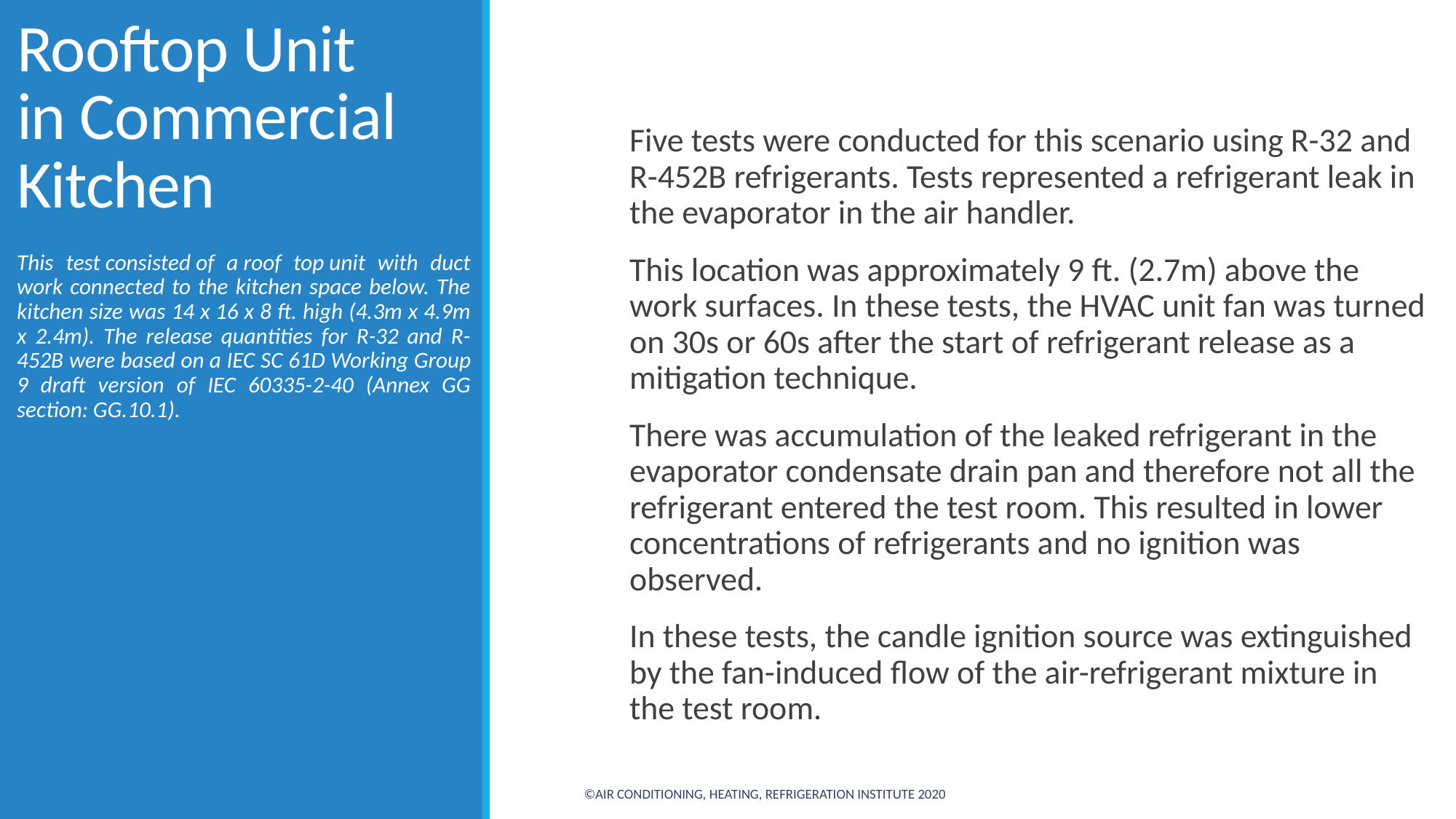

# Rooftop Unit in Commercial Kitchen

Five tests were conducted for this scenario using R-32 and R-452B refrigerants. Tests represented a refrigerant leak in the evaporator in the air handler.
This location was approximately 9 ft. (2.7m) above the work surfaces. In these tests, the HVAC unit fan was turned on 30s or 60s after the start of refrigerant release as a mitigation technique.
There was accumulation of the leaked refrigerant in the evaporator condensate drain pan and therefore not all the refrigerant entered the test room. This resulted in lower concentrations of refrigerants and no ignition was observed.
In these tests, the candle ignition source was extinguished by the fan-induced flow of the air-refrigerant mixture in the test room.
This test consisted of a roof top unit with duct work connected to the kitchen space below. The kitchen size was 14 x 16 x 8 ft. high (4.3m x 4.9m x 2.4m). The release quantities for R-32 and R-452B were based on a IEC SC 61D Working Group 9 draft version of IEC 60335-2-40 (Annex GG section: GG.10.1).
©Air Conditioning, Heating, Refrigeration Institute 2020